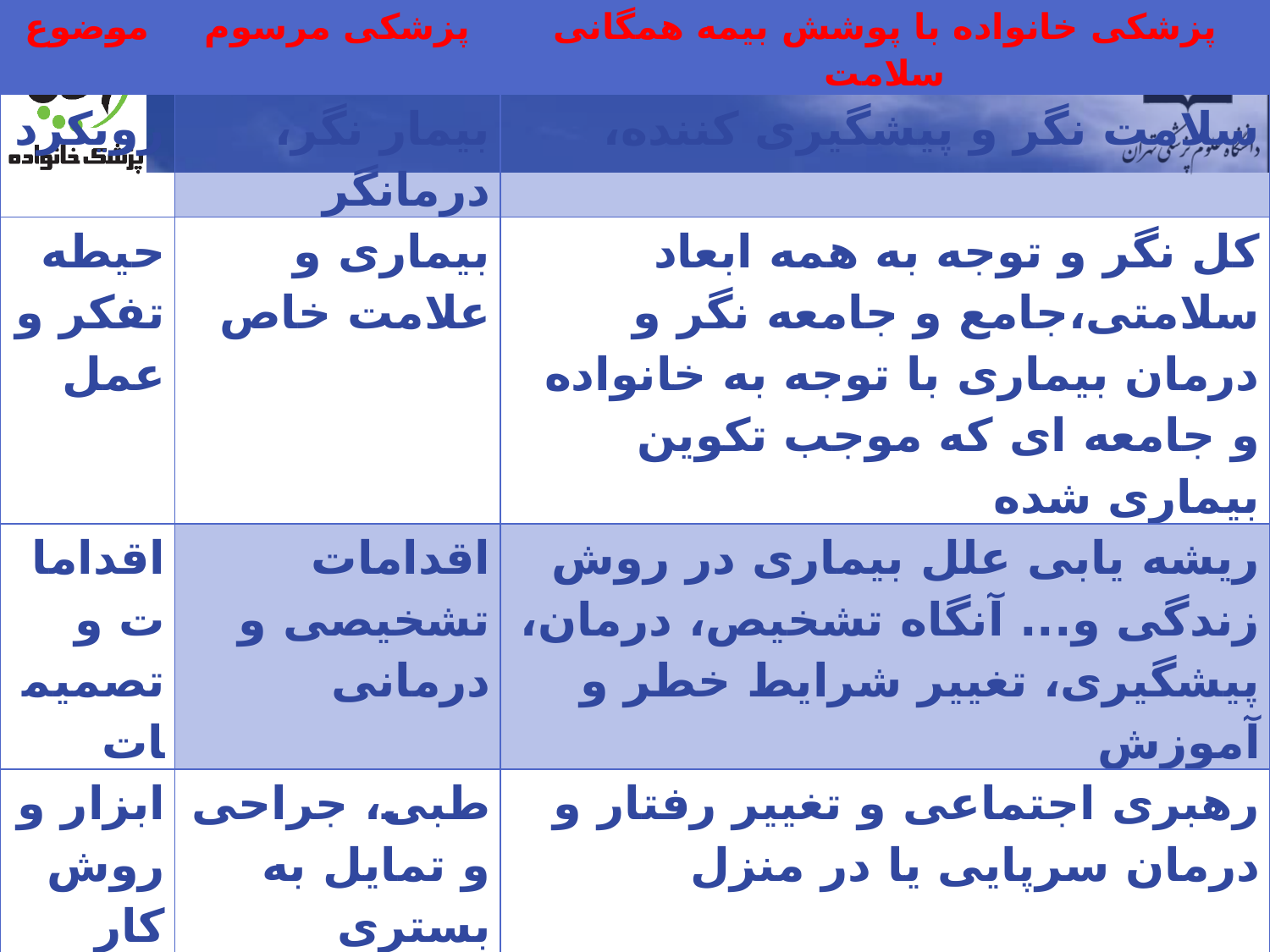

| موضوع | پزشکی مرسوم | پزشکی خانواده با پوشش بیمه همگانی سلامت |
| --- | --- | --- |
| رویکرد | بیمار نگر، درمانگر | سلامت نگر و پیشگیری کننده، |
| حیطه تفکر و عمل | بیماری و علامت خاص | کل نگر و توجه به همه ابعاد سلامتی،جامع و جامعه نگر و درمان بیماری با توجه به خانواده و جامعه ای که موجب تکوین بیماری شده |
| اقدامات و تصمیمات | اقدامات تشخیصی و درمانی | ریشه یابی علل بیماری در روش زندگی و... آنگاه تشخیص، درمان، پیشگیری، تغییر شرایط خطر و آموزش |
| ابزار و روش کار | طبی، جراحی و تمایل به بستری | رهبری اجتماعی و تغییر رفتار و درمان سرپایی یا در منزل |
| مراجعه کننده | بیمار برای درمان | فرد سالم، فرد با بیماری پنهان یا آشکار برای ارتقاءسلامت |
| حق الزحمه | در ازای ویزیت و خدمت | در ازای فرد تحت پوشش |